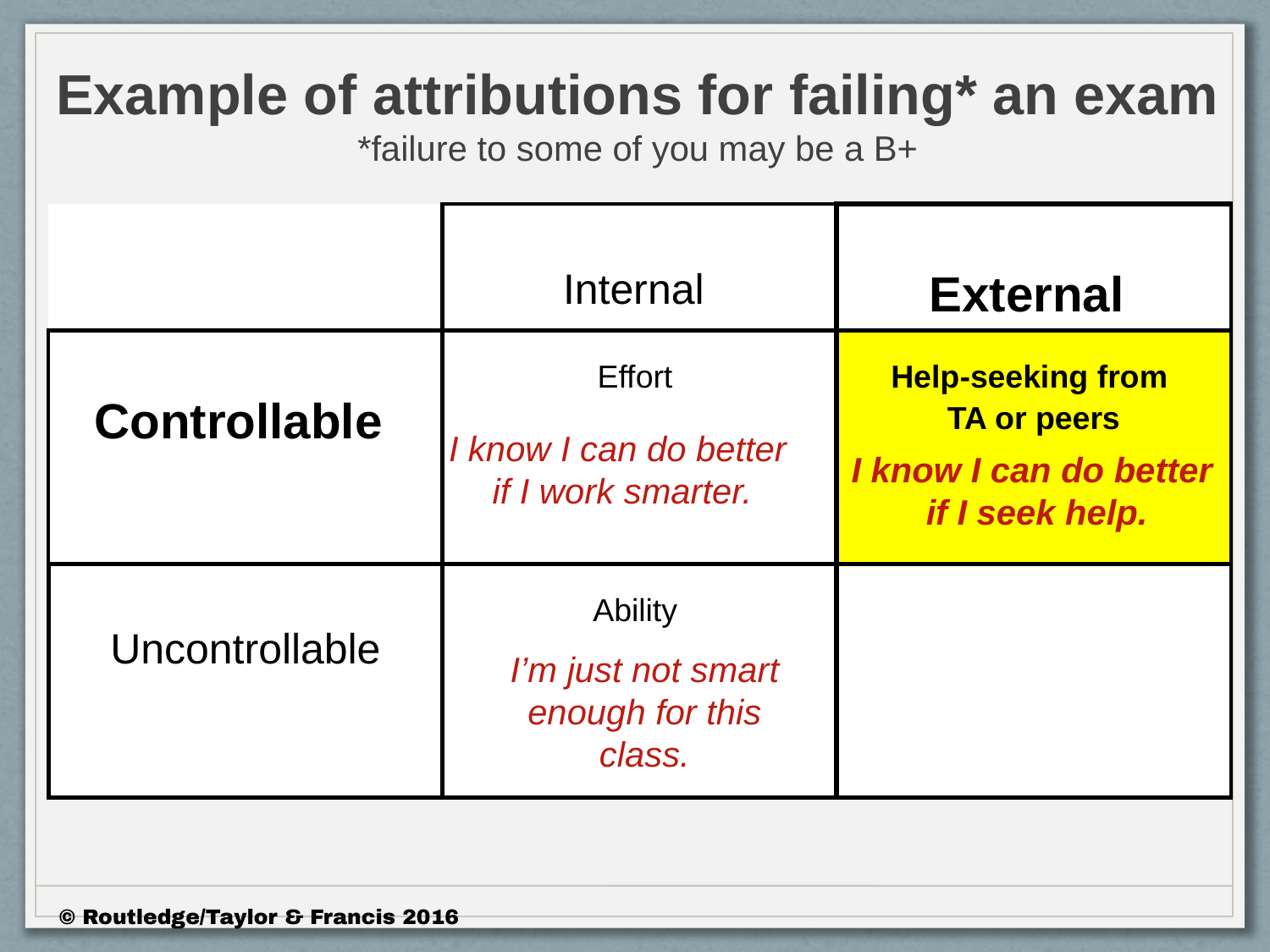

Example of attributions for failing* an exam
*failure to some of you may be a B+
|  | Internal | External |
| --- | --- | --- |
| Controllable | Effort | Help-seeking from TA or peers |
| Uncontrollable | Ability |  |
I know I can do better
if I work smarter.
I know I can do better
if I seek help.
I’m just not smart enough for this class.
© Routledge/Taylor & Francis 2016